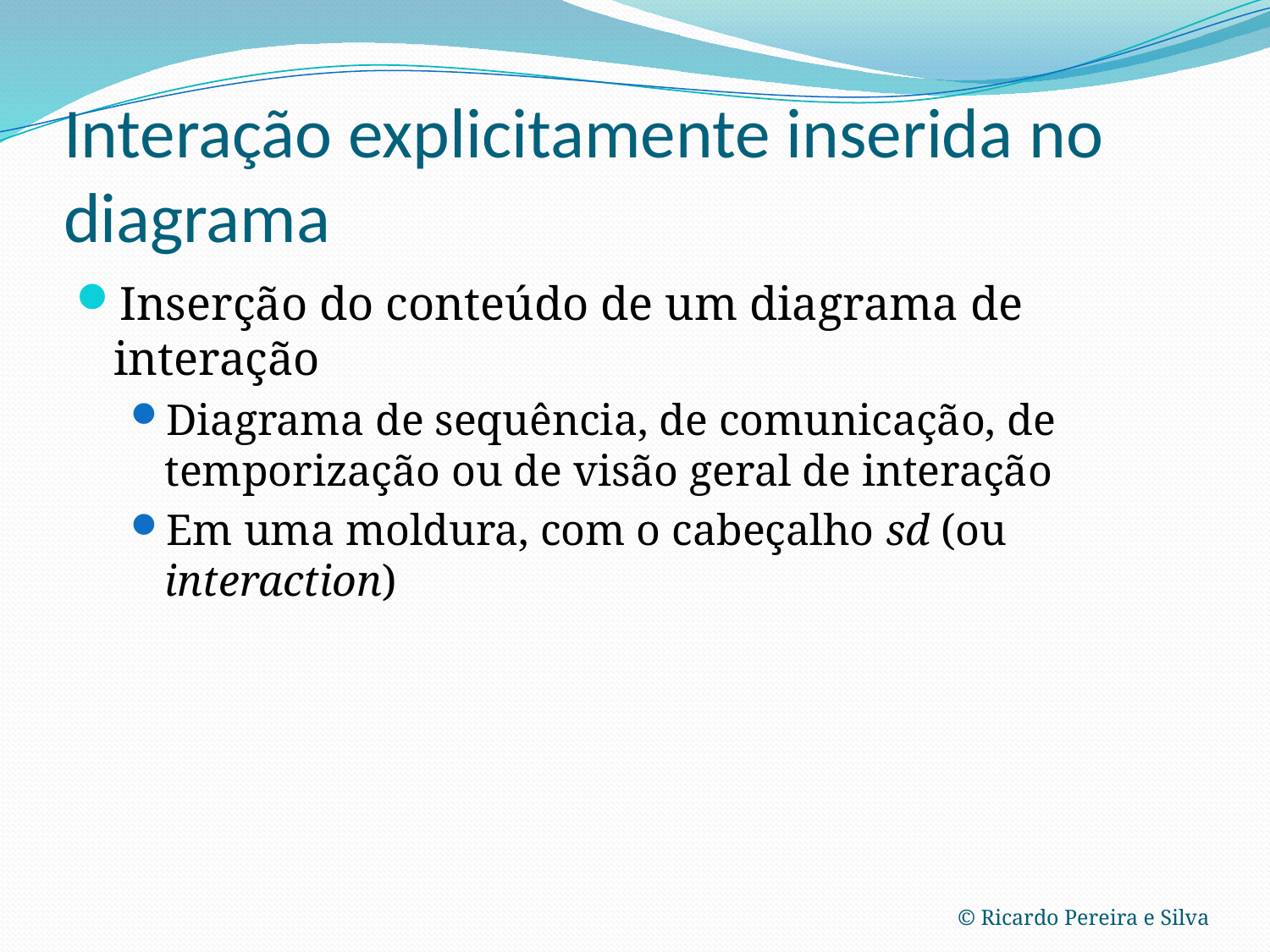

# Interação explicitamente inserida no diagrama
Inserção do conteúdo de um diagrama de interação
Diagrama de sequência, de comunicação, de temporização ou de visão geral de interação
Em uma moldura, com o cabeçalho sd (ou interaction)
© Ricardo Pereira e Silva